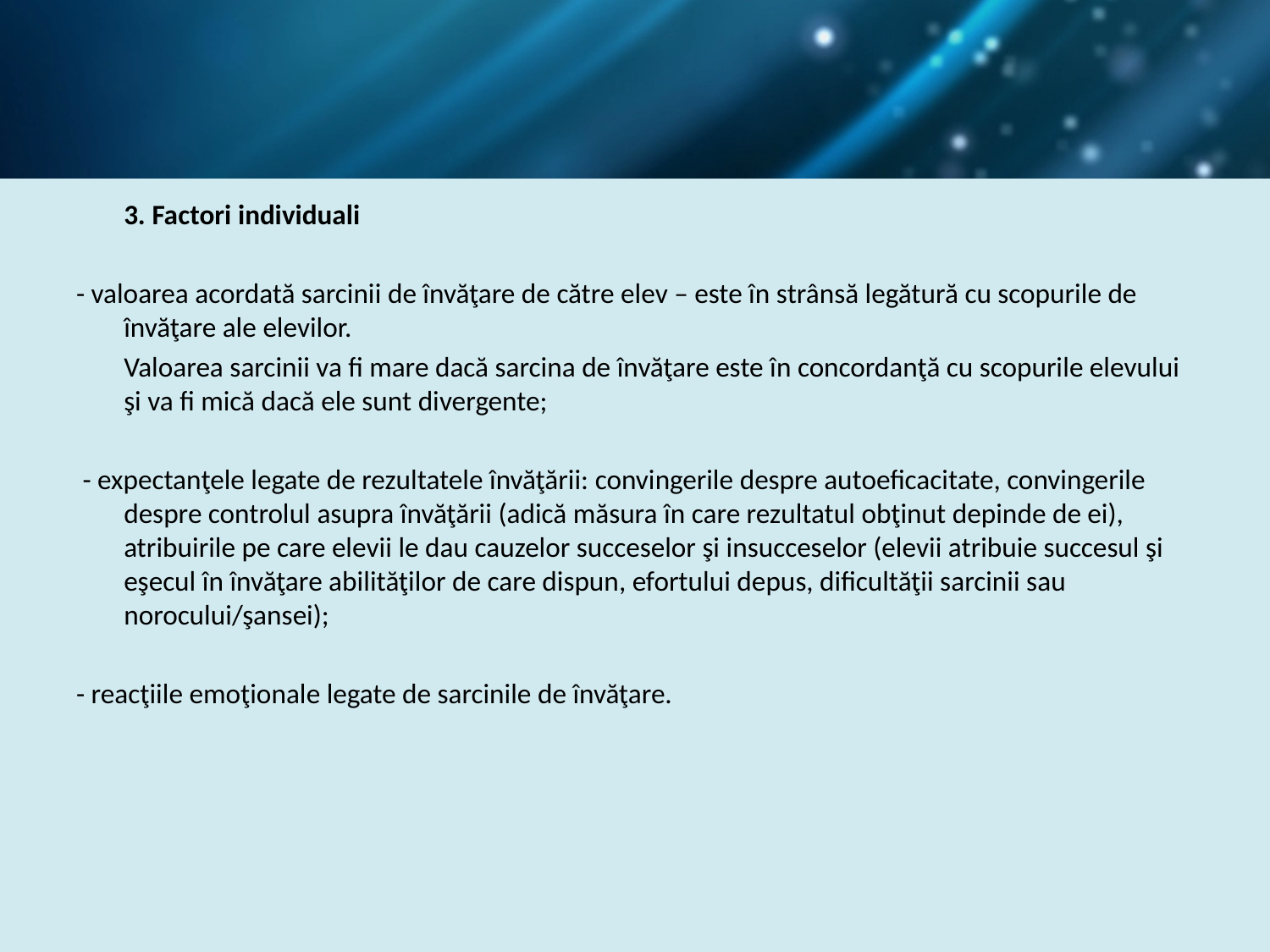

#
 	3. Factori individuali

- valoarea acordată sarcinii de învăţare de către elev – este în strânsă legătură cu scopurile de învăţare ale elevilor.
	Valoarea sarcinii va fi mare dacă sarcina de învăţare este în concordanţă cu scopurile elevului şi va fi mică dacă ele sunt divergente;

 - expectanţele legate de rezultatele învăţării: convingerile despre autoeficacitate, convingerile despre controlul asupra învăţării (adică măsura în care rezultatul obţinut depinde de ei), atribuirile pe care elevii le dau cauzelor succeselor şi insucceselor (elevii atribuie succesul şi eşecul în învăţare abilităţilor de care dispun, efortului depus, dificultăţii sarcinii sau norocului/şansei);

- reacţiile emoţionale legate de sarcinile de învăţare.